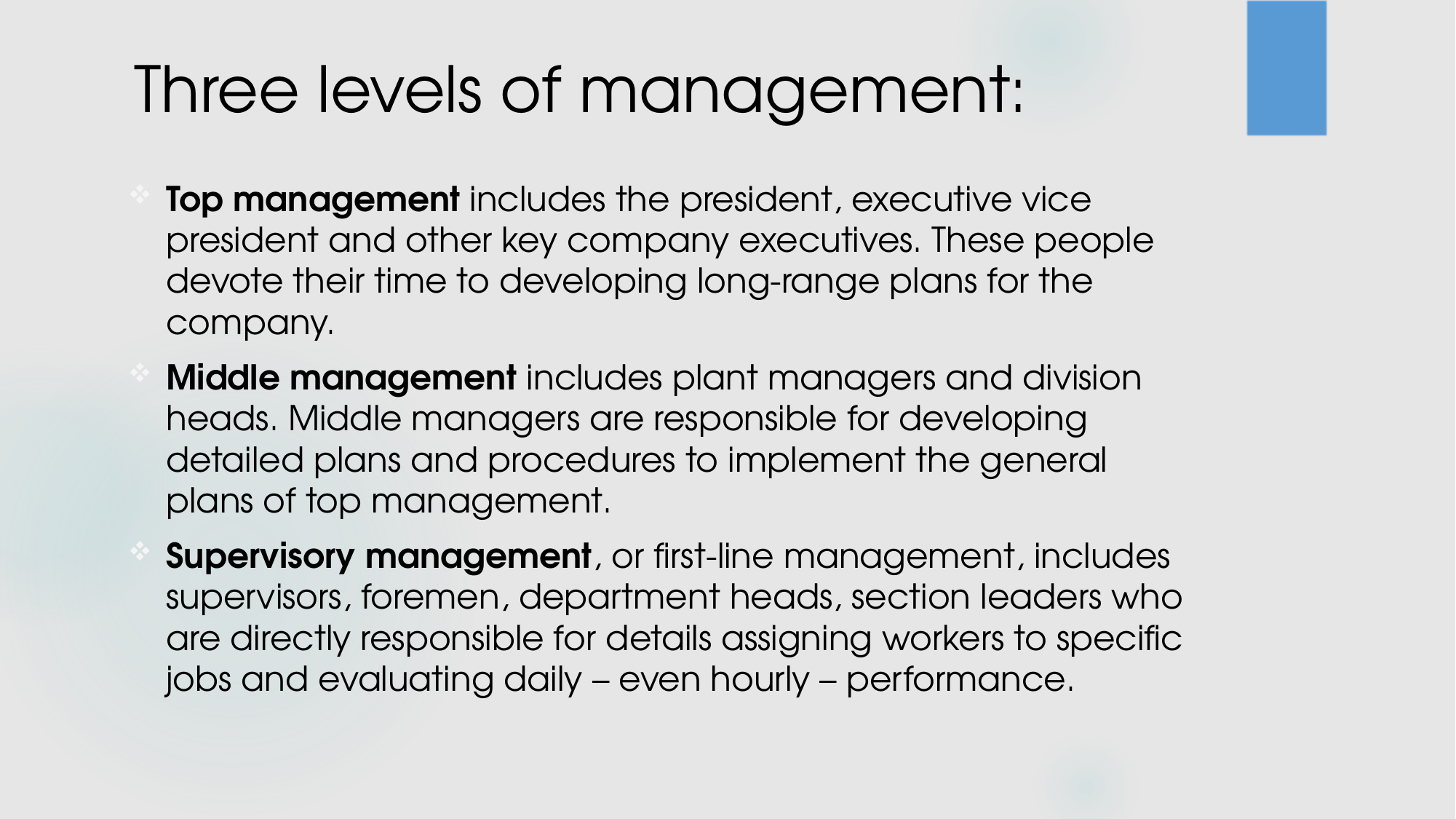

# Three levels of management:
Top management includes the president, executive vice president and other key company executives. These people devote their time to developing long-range plans for the company.
Middle management includes plant managers and division heads. Middle managers are responsible for developing detailed plans and procedures to implement the general plans of top management.
Supervisory management, or first-line management, includes supervisors, foremen, department heads, section leaders who are directly responsible for details assigning workers to specific jobs and evaluating daily – even hourly – performance.